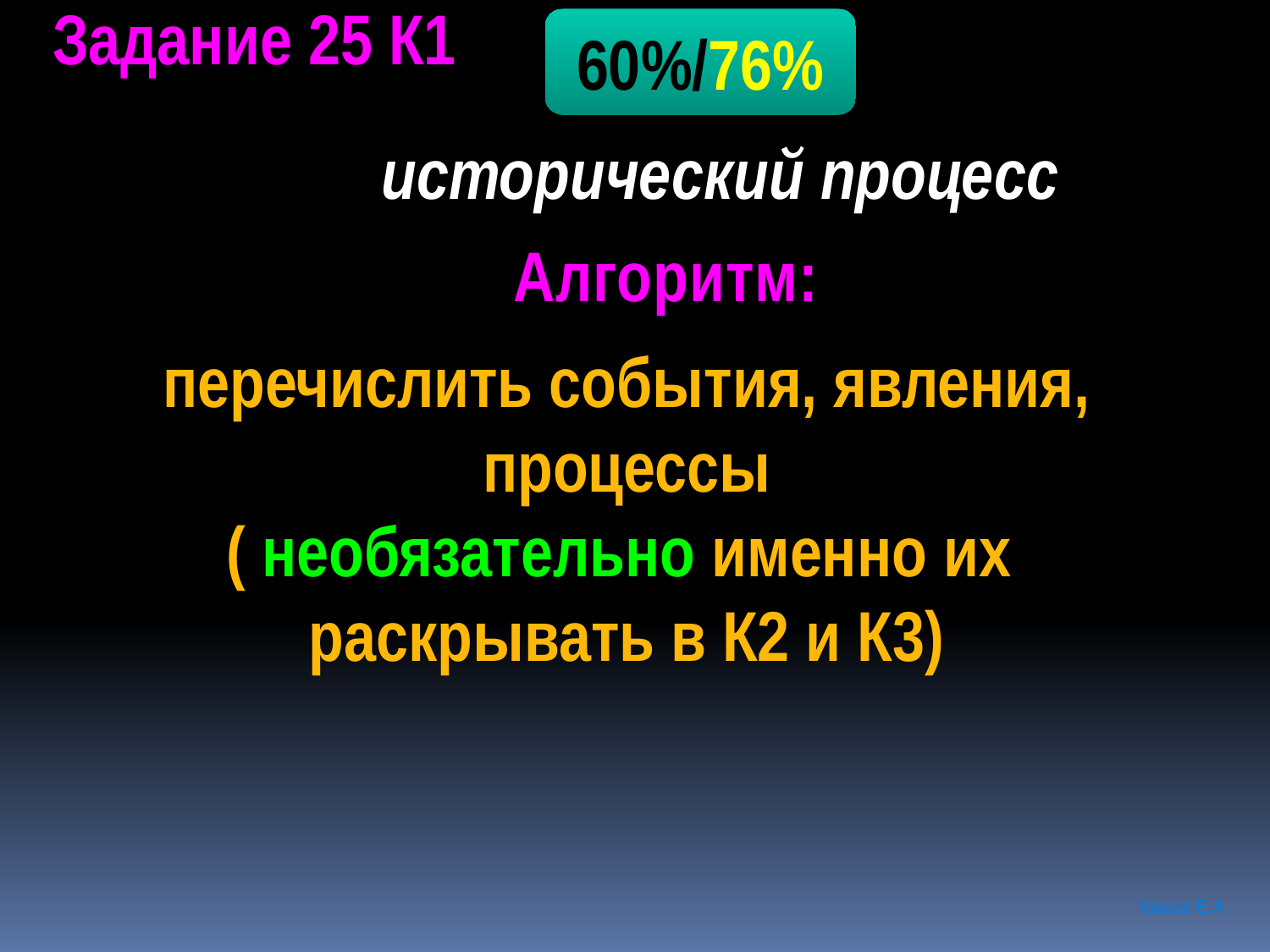

Задание 25 К1
60%/76%
исторический процесс
Алгоритм:

перечислить события, явления, процессы
( необязательно именно их  раскрывать в К2 и К3)
Кваша Е.А